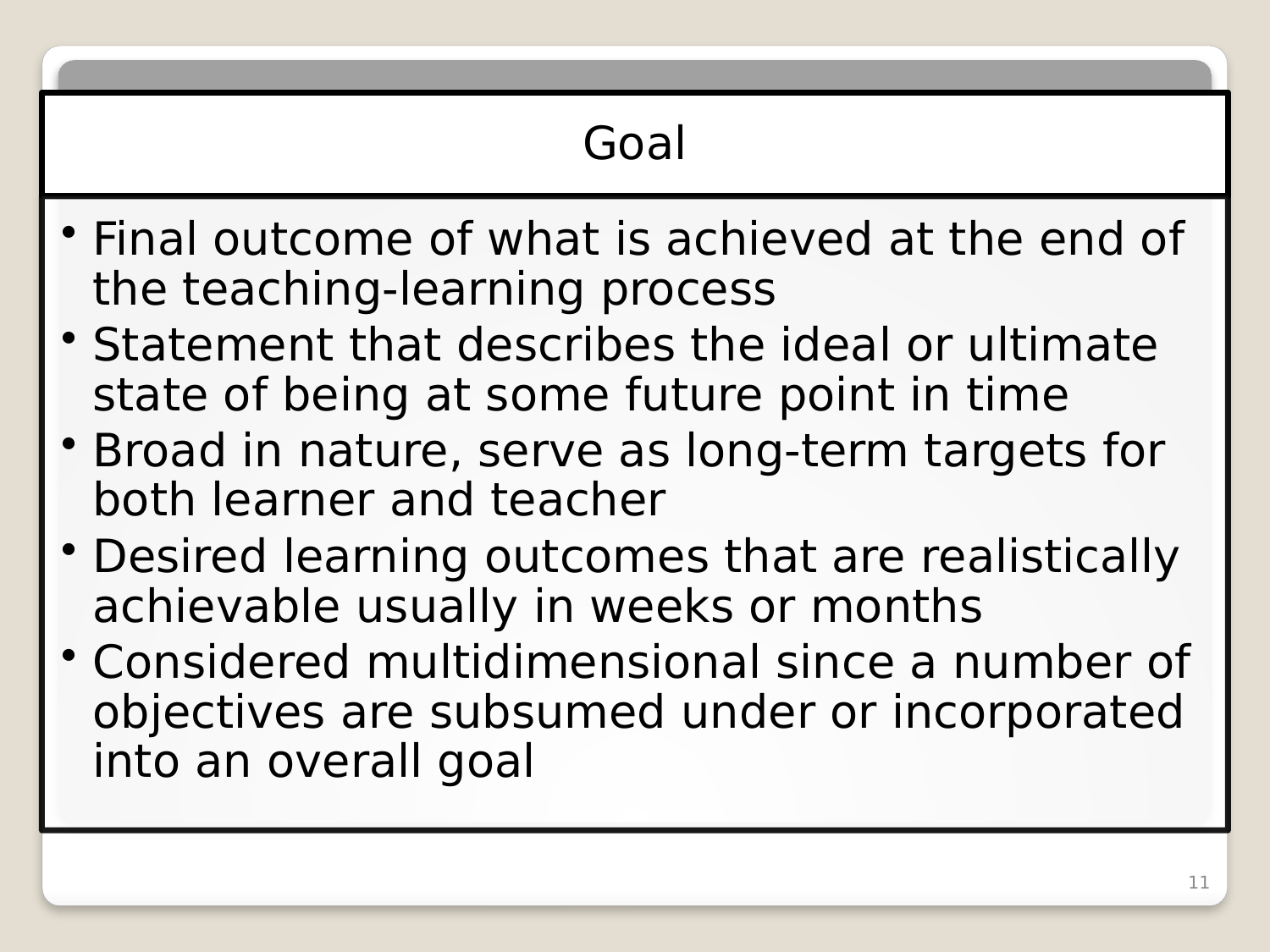

Goal
Final outcome of what is achieved at the end of the teaching-learning process
Statement that describes the ideal or ultimate state of being at some future point in time
Broad in nature, serve as long-term targets for both learner and teacher
Desired learning outcomes that are realistically achievable usually in weeks or months
Considered multidimensional since a number of objectives are subsumed under or incorporated into an overall goal
11